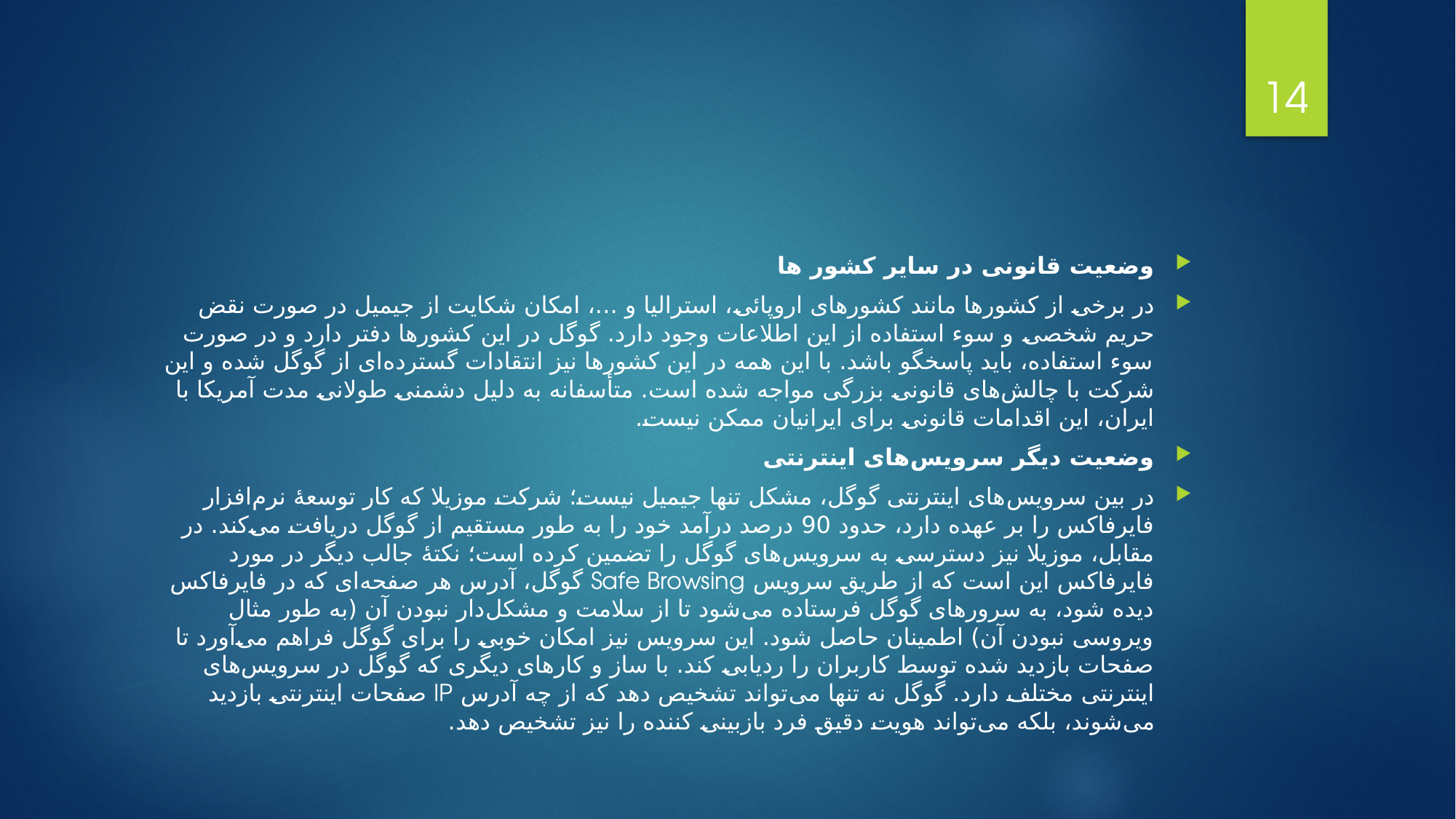

14

وضعیت قانونی در سایر کشور ها
در برخی از کشورها مانند کشورهای اروپائی، استرالیا و ...، امکان شکایت از جیمیل در صورت نقض حریم شخصی و سوء استفاده از این اطلاعات وجود دارد. گوگل در این کشورها دفتر دارد و در صورت سوء استفاده، باید پاسخگو باشد. با این همه در این کشورها نیز انتقادات گسترده‌ای از گوگل شده و این شرکت با چالش‌های قانونی بزرگی مواجه شده است. متأسفانه به دلیل دشمنی طولانی مدت آمریکا با ایران، این اقدامات قانونی برای ایرانیان ممکن نیست.
وضعیت دیگر سرویس‌های اینترنتی
در بین سرویس‌های اینترنتی گوگل، مشکل تنها جیمیل نیست؛ شرکت موزیلا که کار توسعۀ نرم‌افزار فایرفاکس را بر عهده دارد، حدود 90 درصد درآمد خود را به طور مستقیم از گوگل دریافت می‌کند. در مقابل، موزیلا نیز دسترسی به سرویس‌های گوگل را تضمین کرده است؛ نکتۀ جالب دیگر در مورد فایرفاکس این است که از طریق سرویس Safe Browsing گوگل، آدرس هر صفحه‌ای که در فایرفاکس دیده شود، به سرورهای گوگل فرستاده می‌شود تا از سلامت و مشکل‌دار نبودن آن (به طور مثال ویروسی نبودن آن) اطمینان حاصل شود. این سرویس نیز امکان خوبی را برای گوگل فراهم می‌آورد تا صفحات بازدید شده توسط کاربران را ردیابی کند. با ساز و کارهای دیگری که گوگل در سرویس‌های اینترنتی مختلف دارد. گوگل نه تنها می‌تواند تشخیص دهد که از چه آدرس IP صفحات اینترنتی بازدید می‌شوند، بلکه می‌تواند هویت دقیق فرد بازبینی کننده را نیز تشخیص دهد.